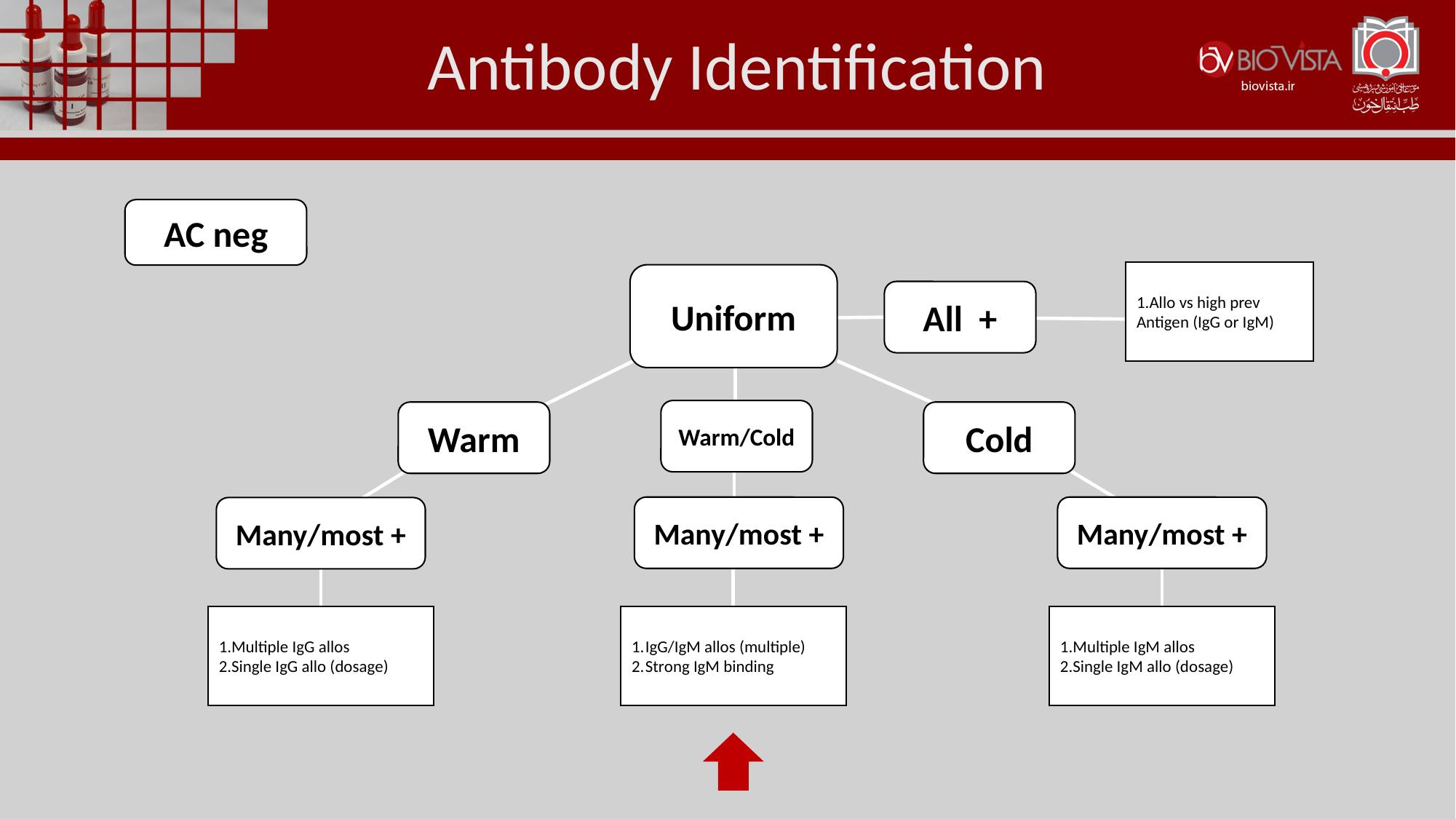

Antibody Identification
AC neg
Allo vs high prev
Antigen (IgG or IgM)
Uniform
All  +
Warm/Cold
Warm
Cold
Many/most +
Many/most +
Many/most +
Multiple IgG allos
Single IgG allo (dosage)
IgG/IgM allos (multiple)
Strong IgM binding
Multiple IgM allos
Single IgM allo (dosage)